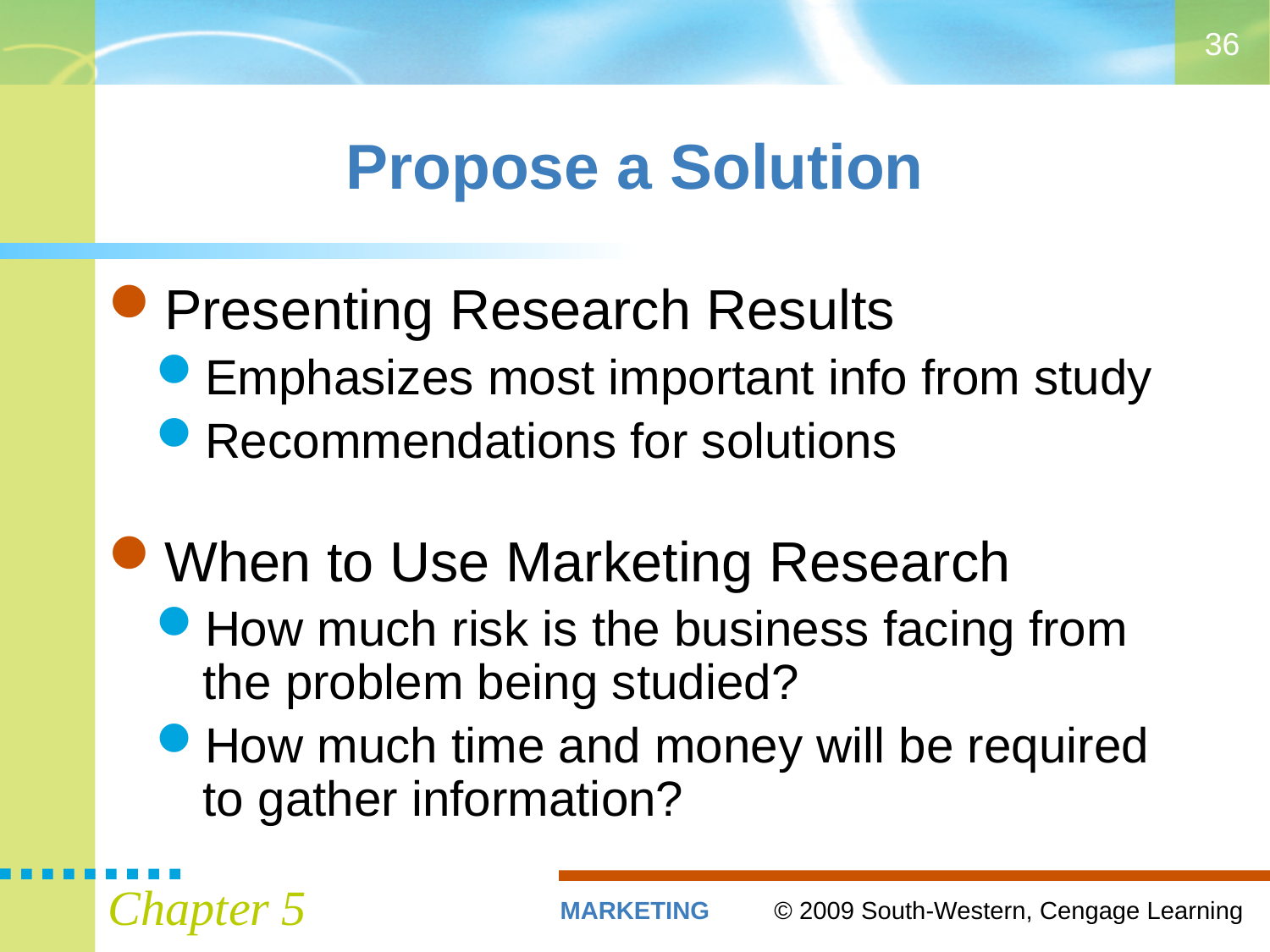

36
# Propose a Solution
Presenting Research Results
Emphasizes most important info from study
Recommendations for solutions
When to Use Marketing Research
How much risk is the business facing from the problem being studied?
How much time and money will be required to gather information?
Chapter 5